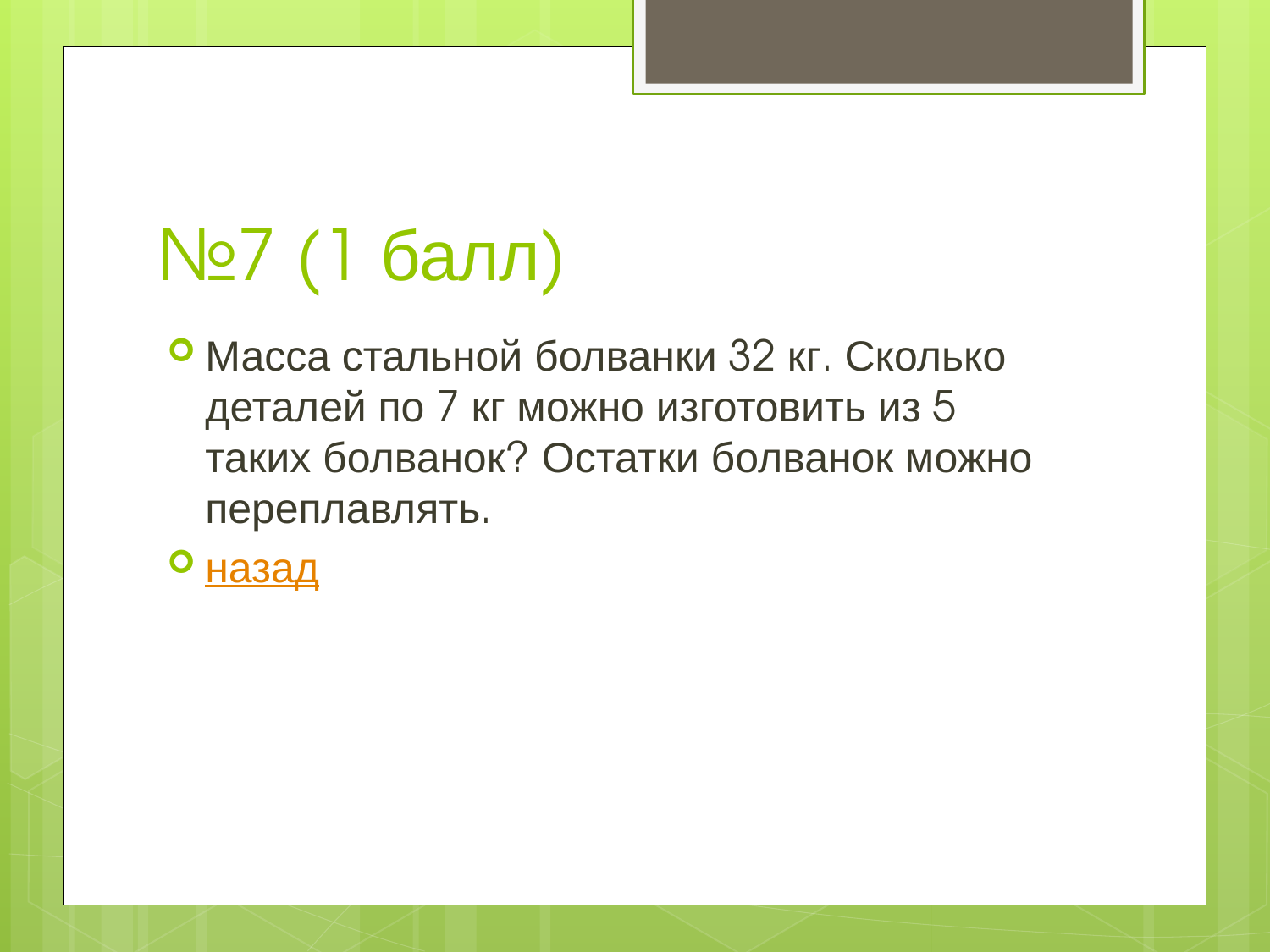

# №7 (1 балл)
Масса стальной болванки 32 кг. Сколько деталей по 7 кг можно изготовить из 5 таких болванок? Остатки болванок можно переплавлять.
назад